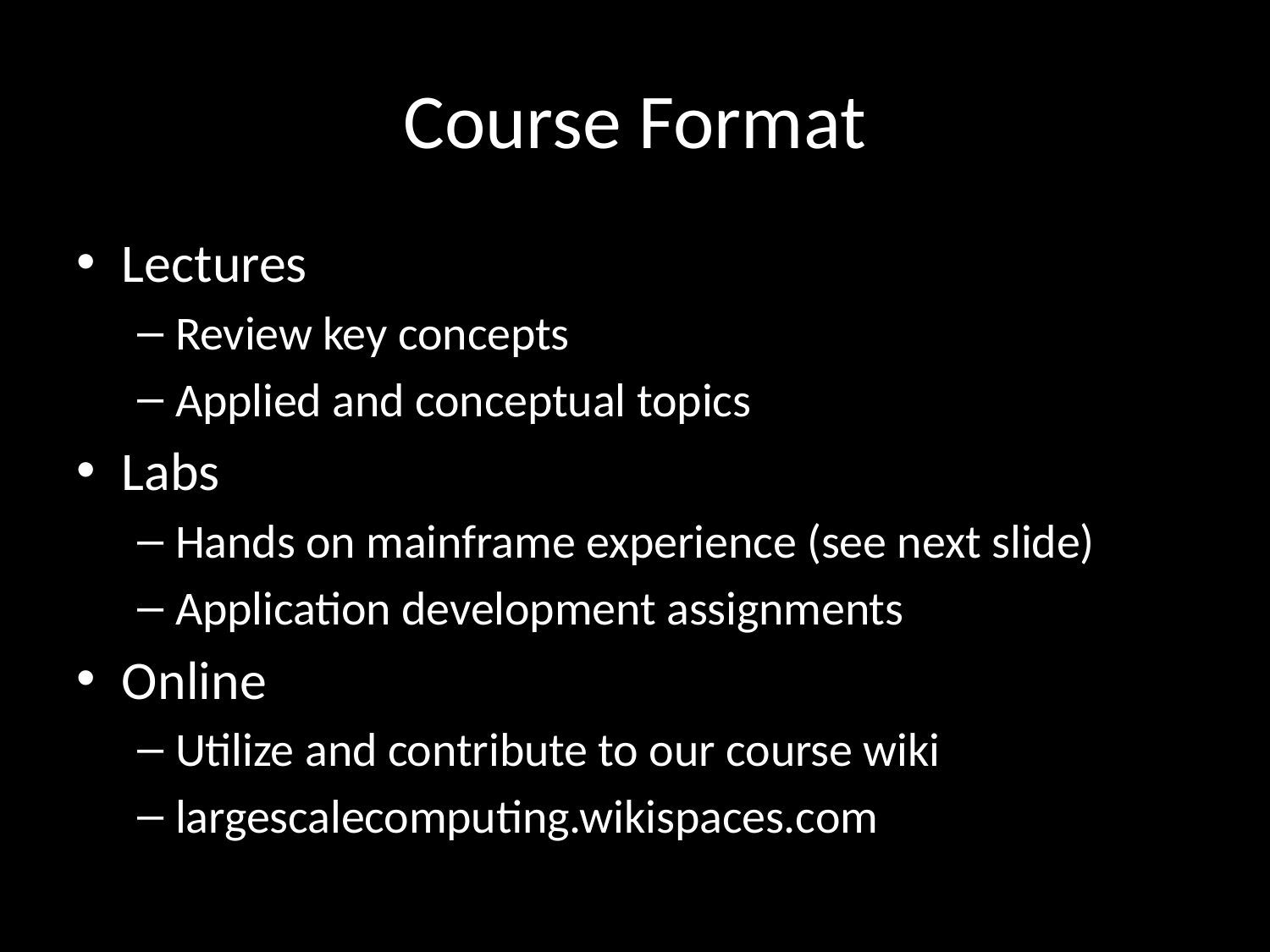

# Course Format
Lectures
Review key concepts
Applied and conceptual topics
Labs
Hands on mainframe experience (see next slide)
Application development assignments
Online
Utilize and contribute to our course wiki
largescalecomputing.wikispaces.com